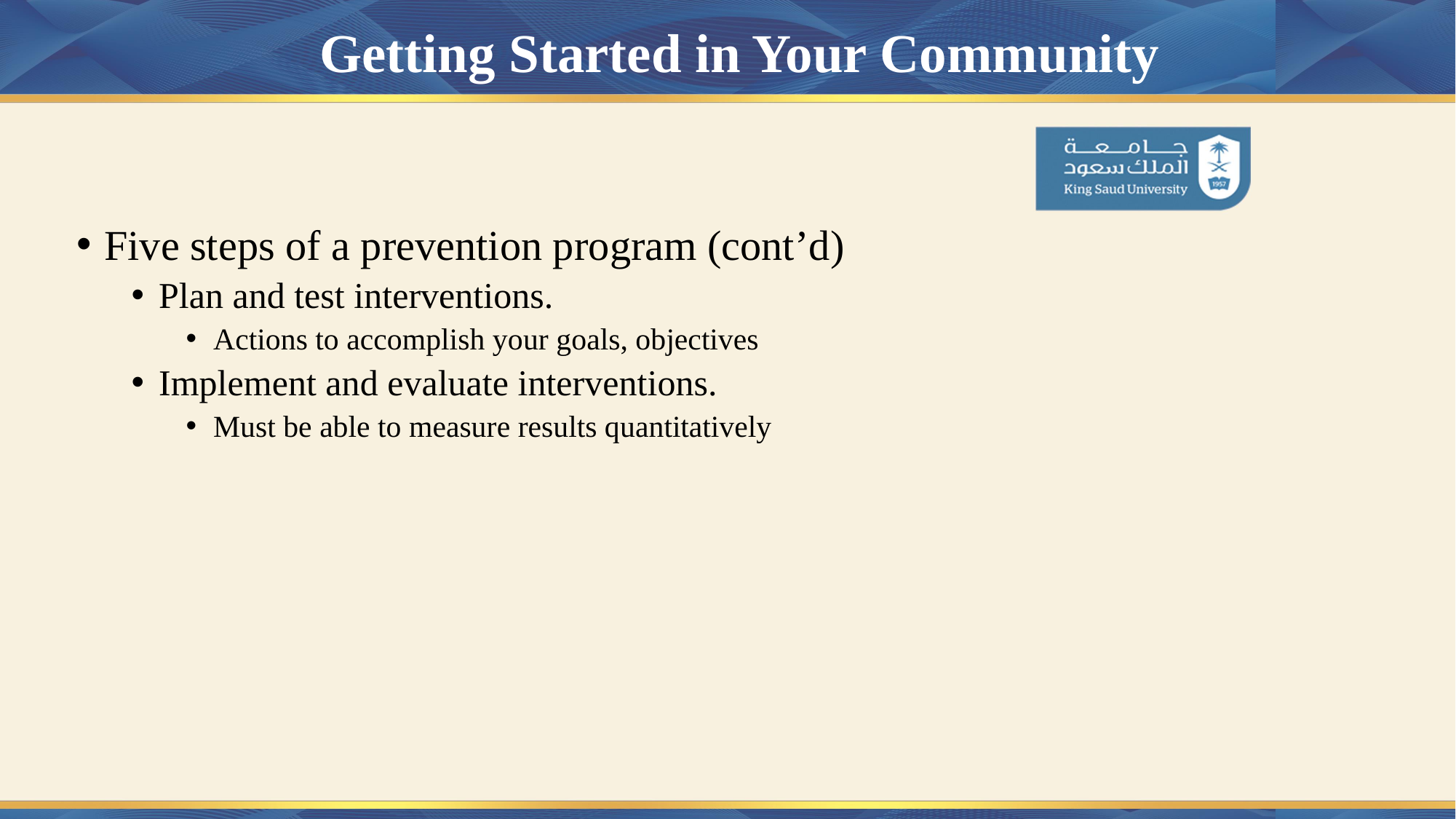

Getting Started in Your Community
Five steps of a prevention program (cont’d)
Plan and test interventions.
Actions to accomplish your goals, objectives
Implement and evaluate interventions.
Must be able to measure results quantitatively